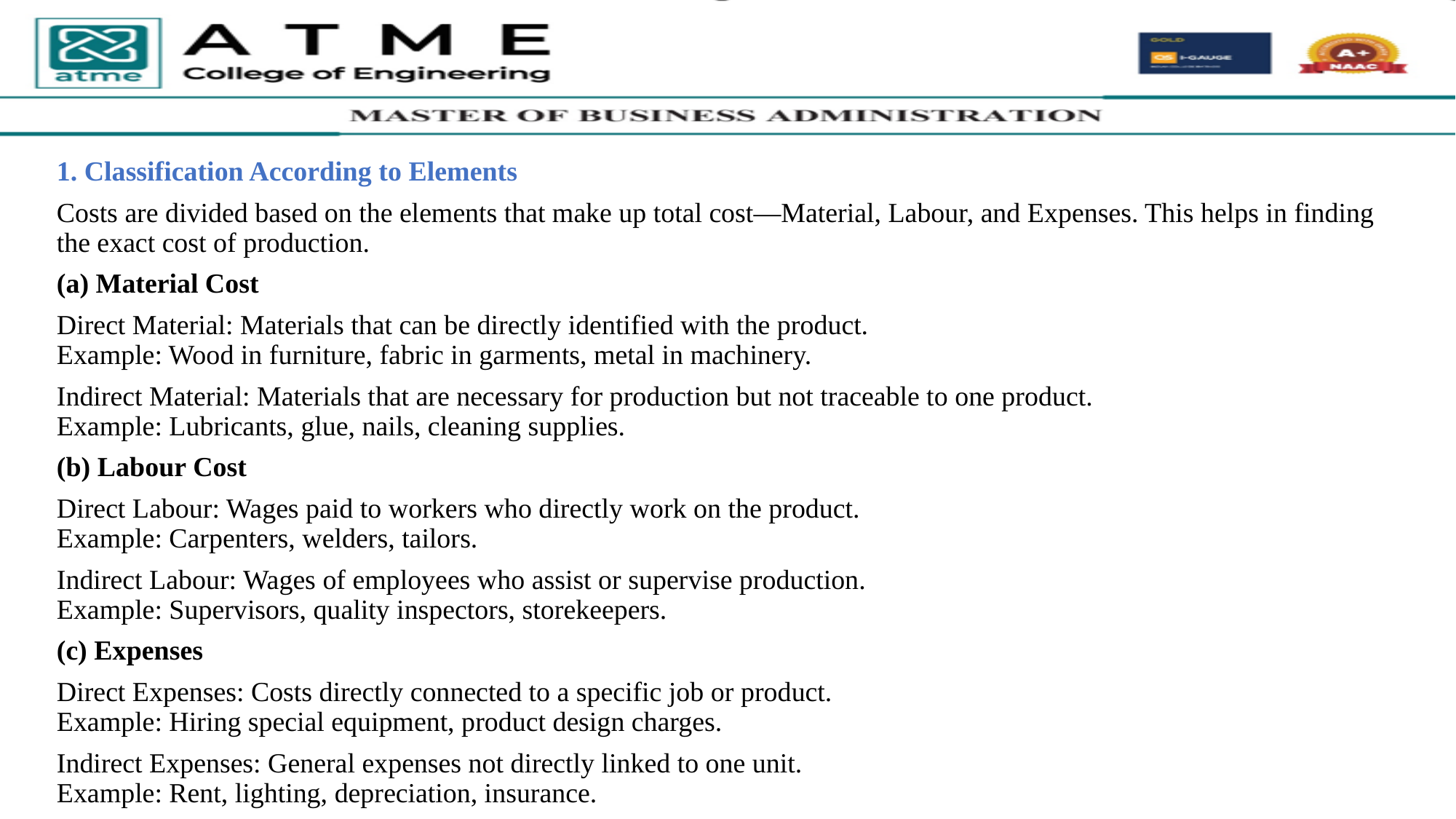

1. Classification According to Elements
Costs are divided based on the elements that make up total cost—Material, Labour, and Expenses. This helps in finding the exact cost of production.
(a) Material Cost
Direct Material: Materials that can be directly identified with the product.
Example: Wood in furniture, fabric in garments, metal in machinery.
Indirect Material: Materials that are necessary for production but not traceable to one product.
Example: Lubricants, glue, nails, cleaning supplies.
(b) Labour Cost
Direct Labour: Wages paid to workers who directly work on the product.
Example: Carpenters, welders, tailors.
Indirect Labour: Wages of employees who assist or supervise production.
Example: Supervisors, quality inspectors, storekeepers.
(c) Expenses
Direct Expenses: Costs directly connected to a specific job or product.
Example: Hiring special equipment, product design charges.
Indirect Expenses: General expenses not directly linked to one unit.
Example: Rent, lighting, depreciation, insurance.